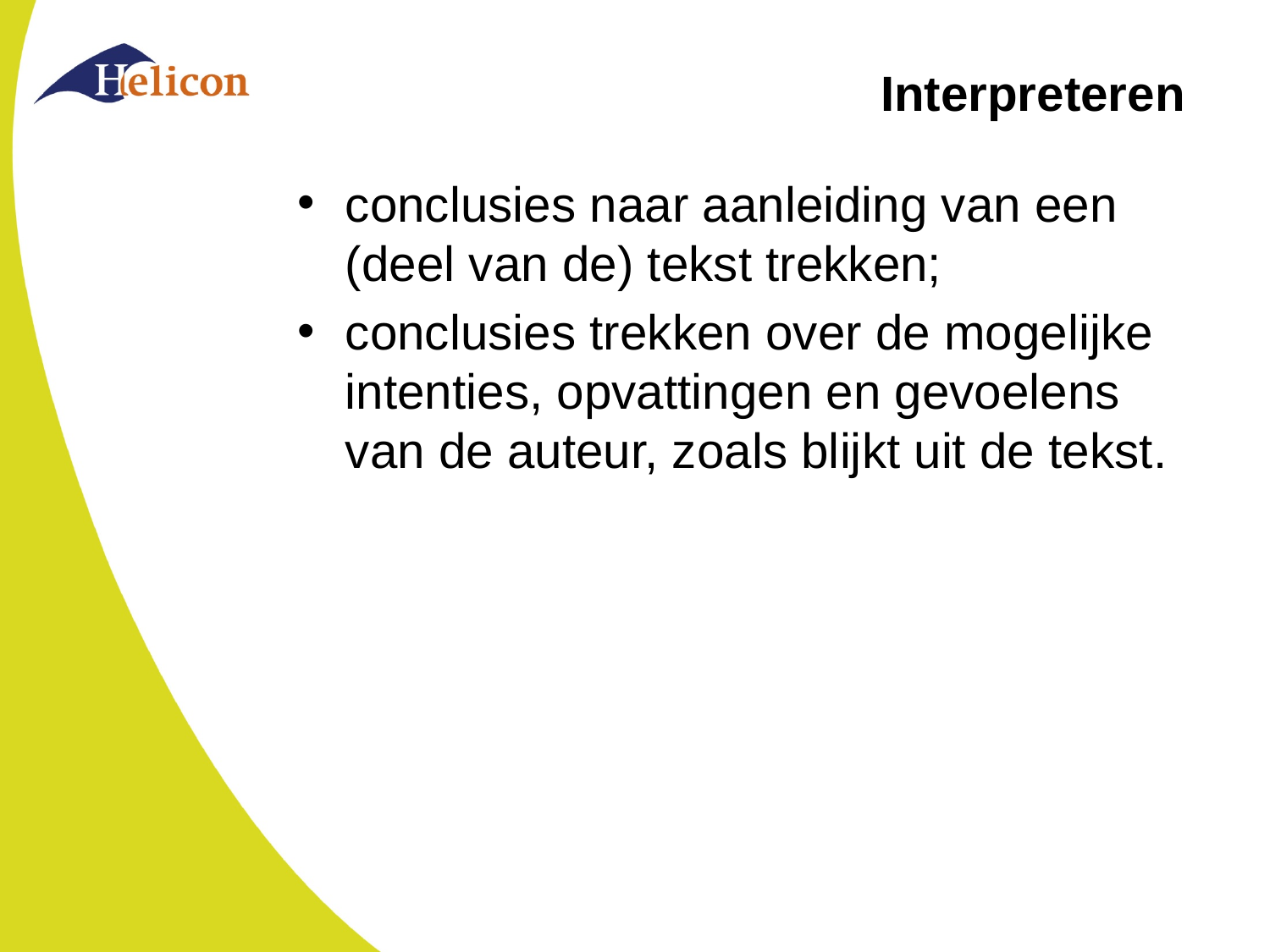

# Interpreteren
conclusies naar aanleiding van een (deel van de) tekst trekken;
conclusies trekken over de mogelijke intenties, opvattingen en gevoelens van de auteur, zoals blijkt uit de tekst.